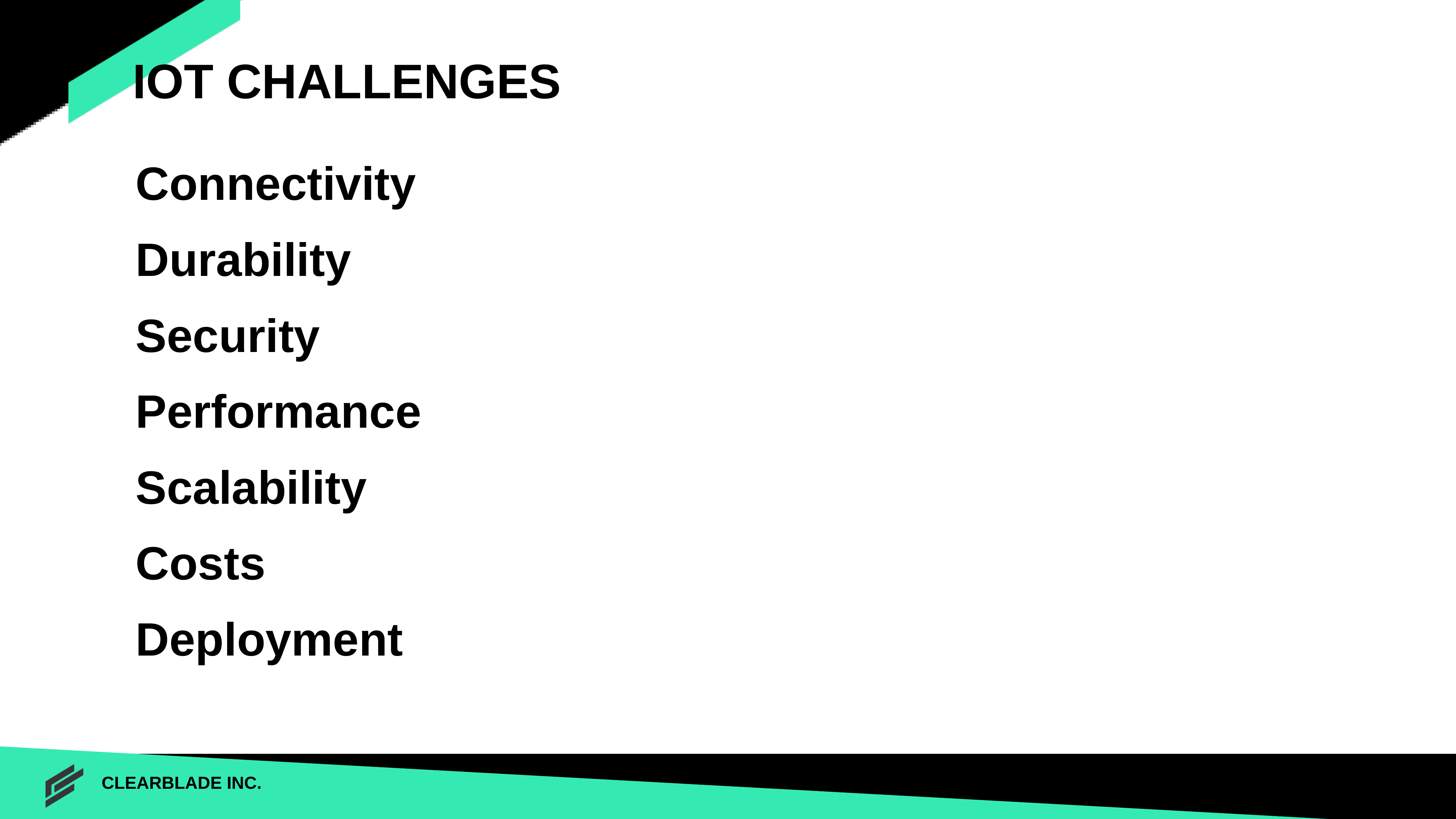

# IoT Challenges
Connectivity
Durability
Security
Performance
Scalability
Costs
Deployment